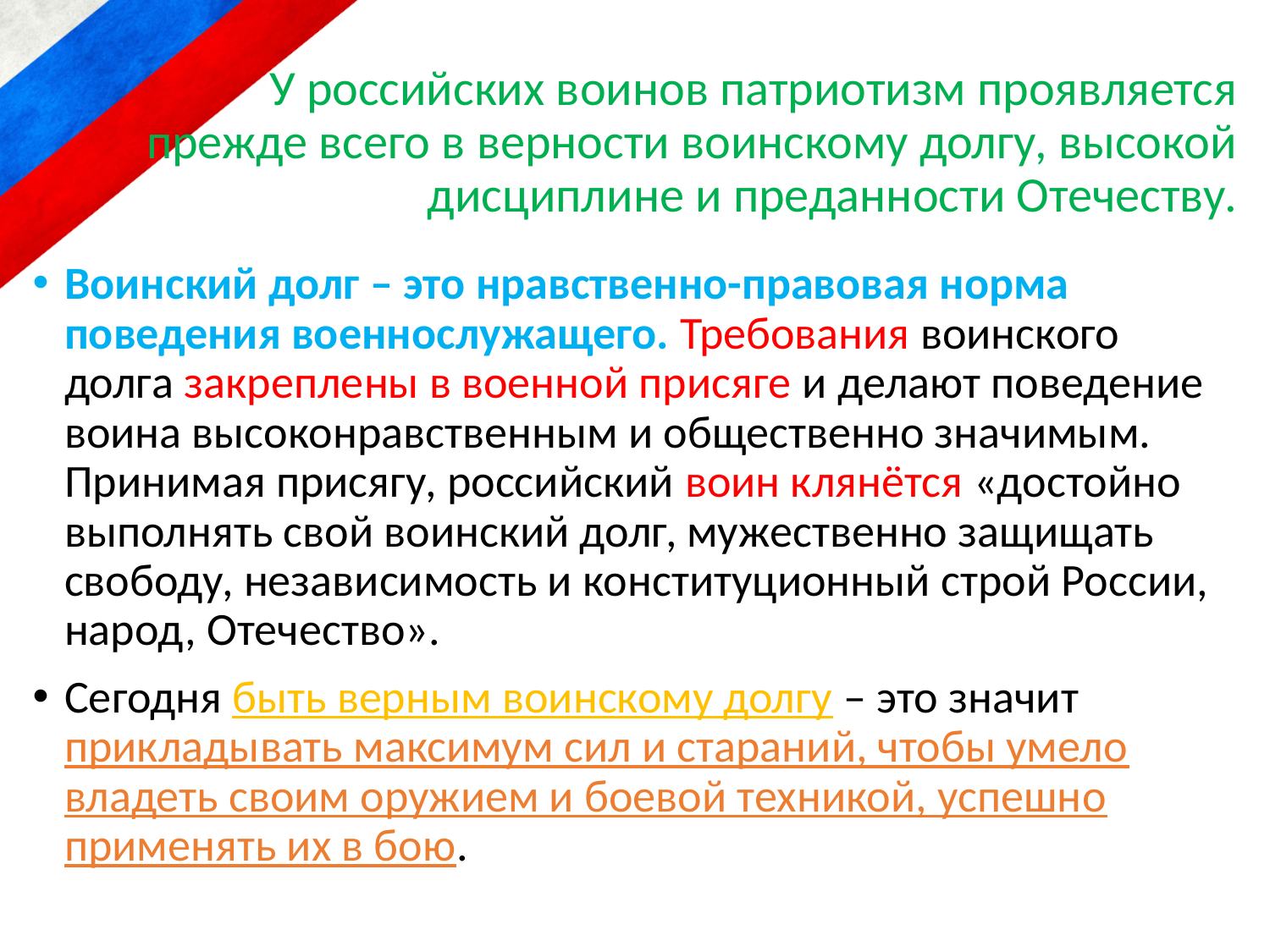

# У российских воинов патриотизм проявляется прежде всего в верности воинскому долгу, высокой дисциплине и преданности Отечеству.
Воинский долг – это нравственно-правовая норма поведения военнослужащего. Требования воинского долга закреплены в военной присяге и делают поведение воина высоконравственным и общественно значимым. Принимая присягу, российский воин клянётся «достойно выполнять свой воинский долг, мужественно защищать свободу, независимость и конституционный строй России, народ, Отечество».
Сегодня быть верным воинскому долгу – это значит прикладывать максимум сил и стараний, чтобы умело владеть своим оружием и боевой техникой, успешно применять их в бою.